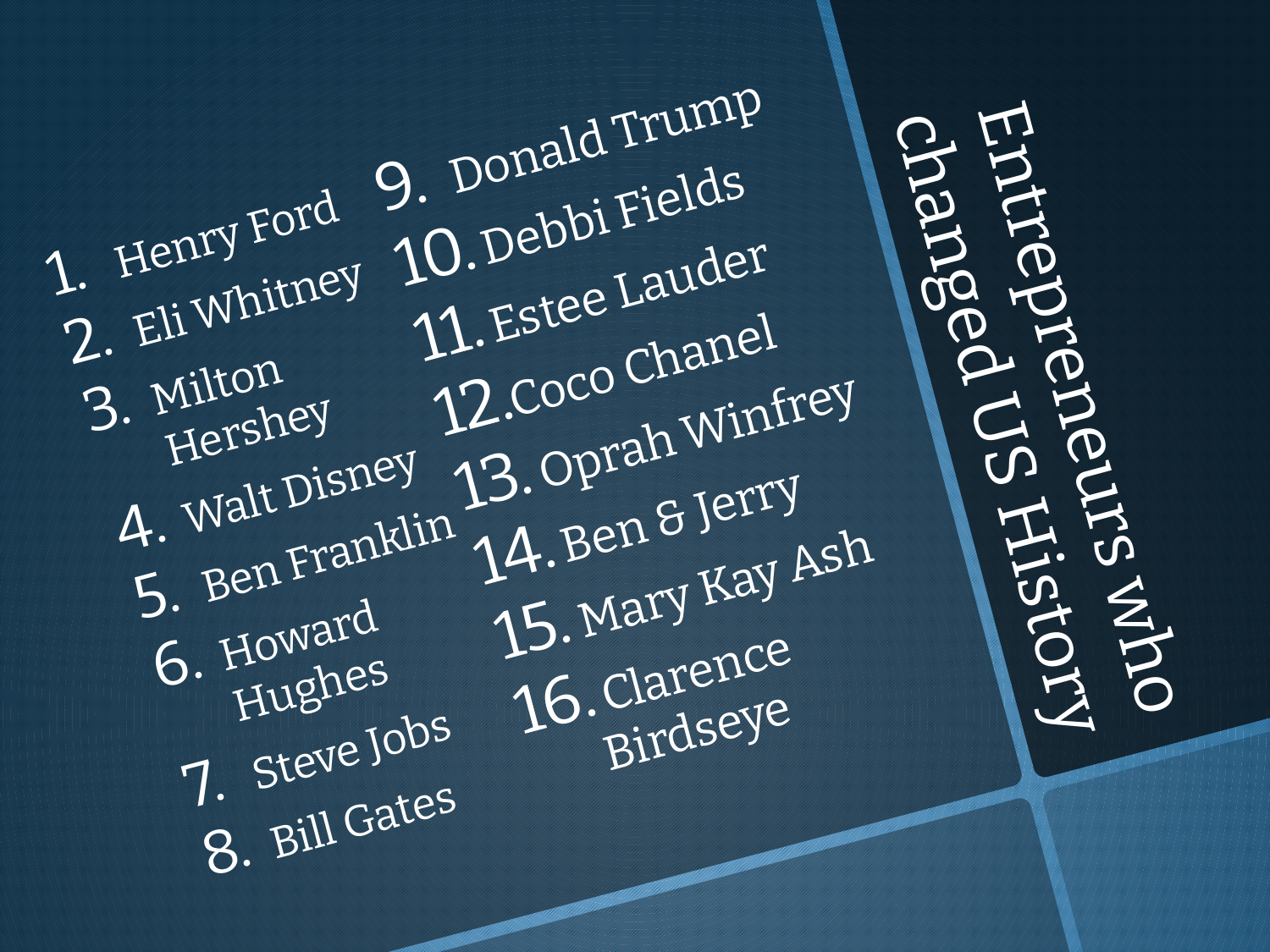

Donald Trump
 Debbi Fields
Estee Lauder
Coco Chanel
 Oprah Winfrey
 Ben & Jerry
 Mary Kay Ash
 Clarence Birdseye
Henry Ford
Eli Whitney
Milton Hershey
Walt Disney
Ben Franklin
Howard Hughes
Steve Jobs
Bill Gates

# Entrepreneurs who changed US History